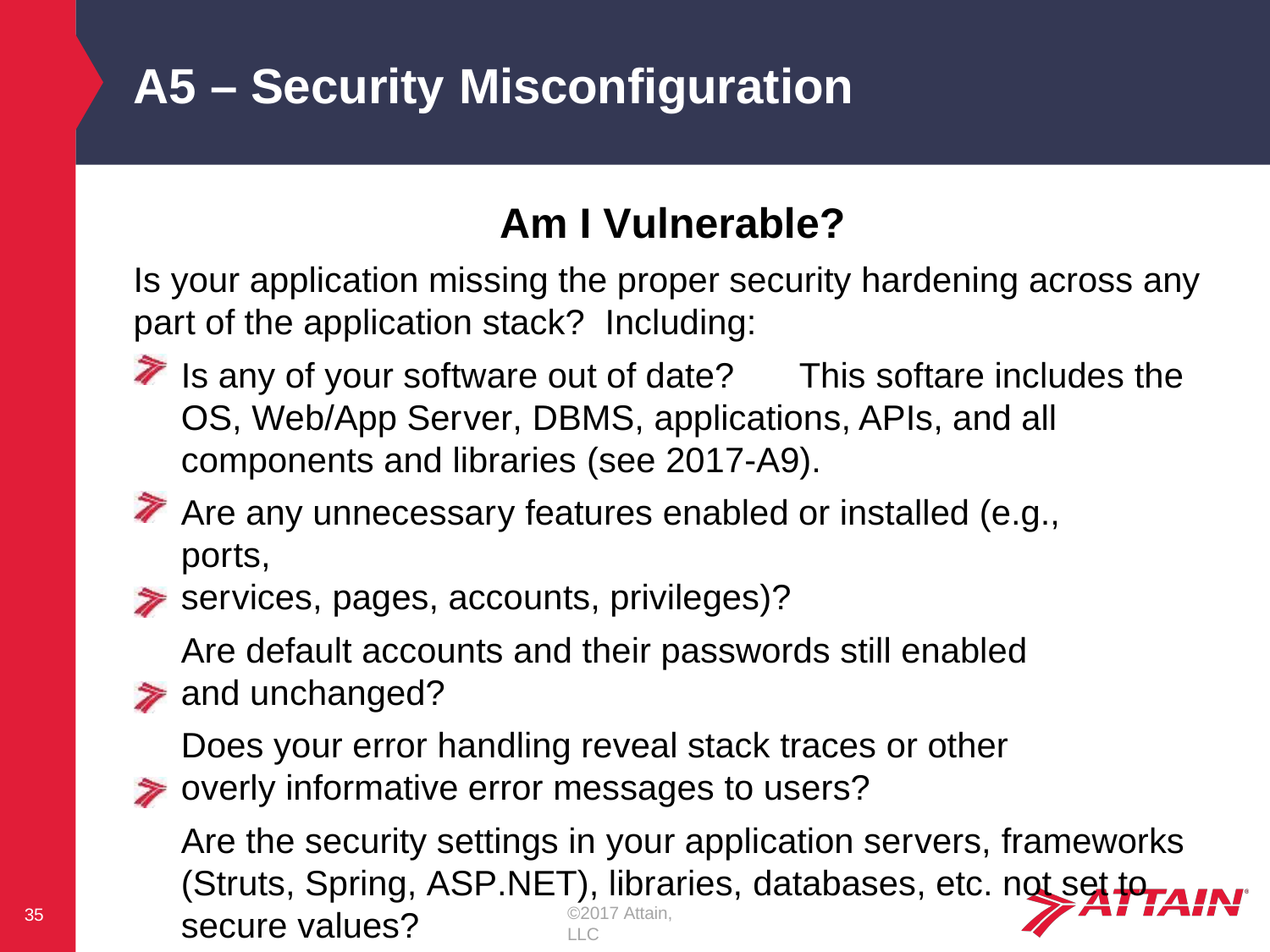

# A5 – Security Misconfiguration
Am I Vulnerable?

Is your application missing the proper security hardening across any
part of the application stack?	Including:

Is any of your software out of date?	This softare includes the OS, Web/App Server, DBMS, applications, APIs, and all components and libraries (see 2017-A9).

Are any unnecessary features enabled or installed (e.g.,	ports,
services, pages, accounts, privileges)?

Are default accounts and their passwords still enabled and unchanged?

Does your error handling reveal stack traces or other overly informative error messages to users?

Are the security settings in your application servers, frameworks (Struts, Spring, ASP.NET), libraries, databases, etc. not set to secure values?

©2017 Attain, LLC
35